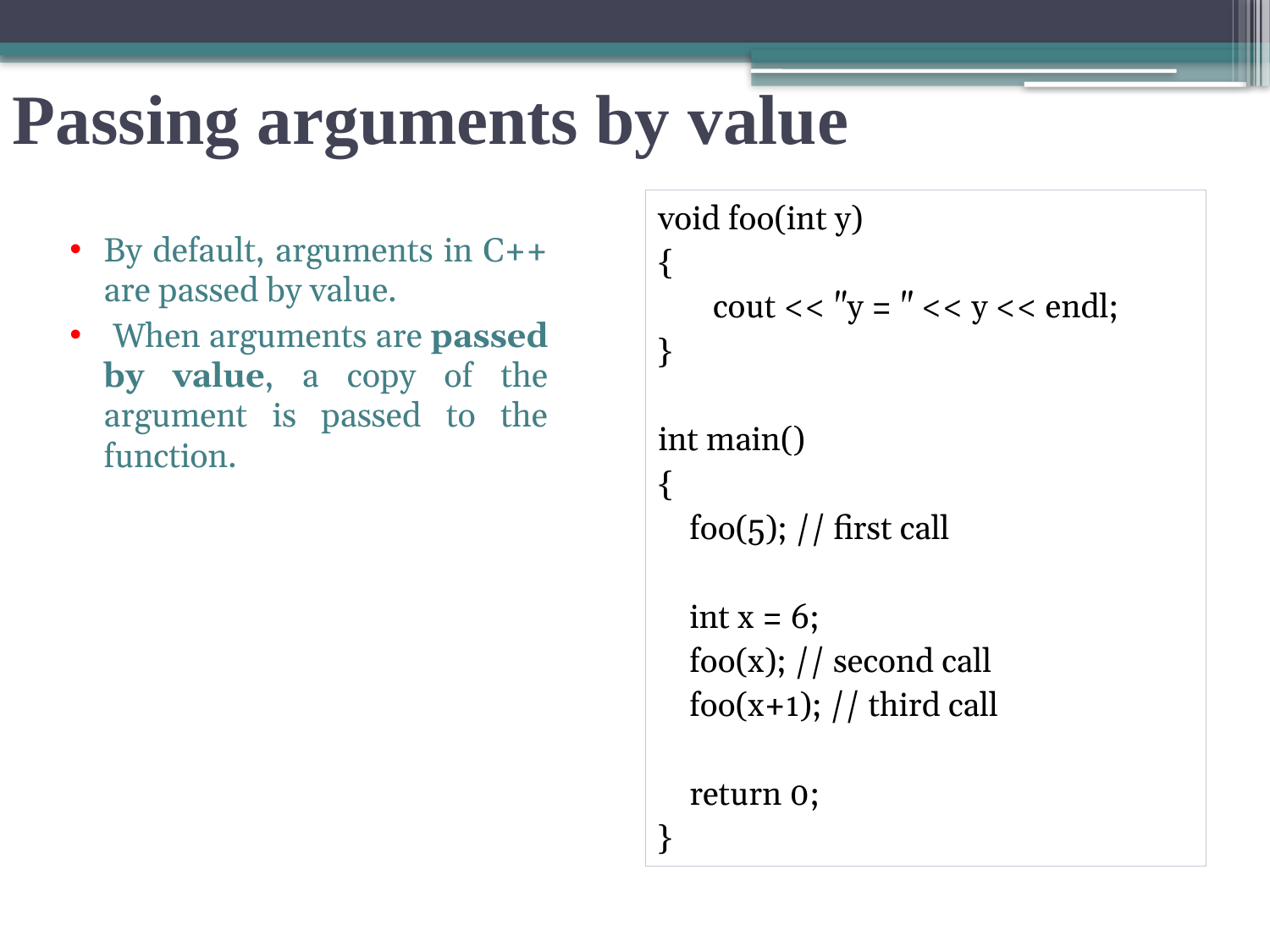

# Passing arguments by value
void foo(int y)
{
       cout << "y = " << y << endl;
}

int main()
{
    foo(5); // first call

    int x = 6;
    foo(x); // second call
    foo(x+1); // third call

    return 0;
}

By default, arguments in C++ are passed by value.
 When arguments are passed by value, a copy of the argument is passed to the function.